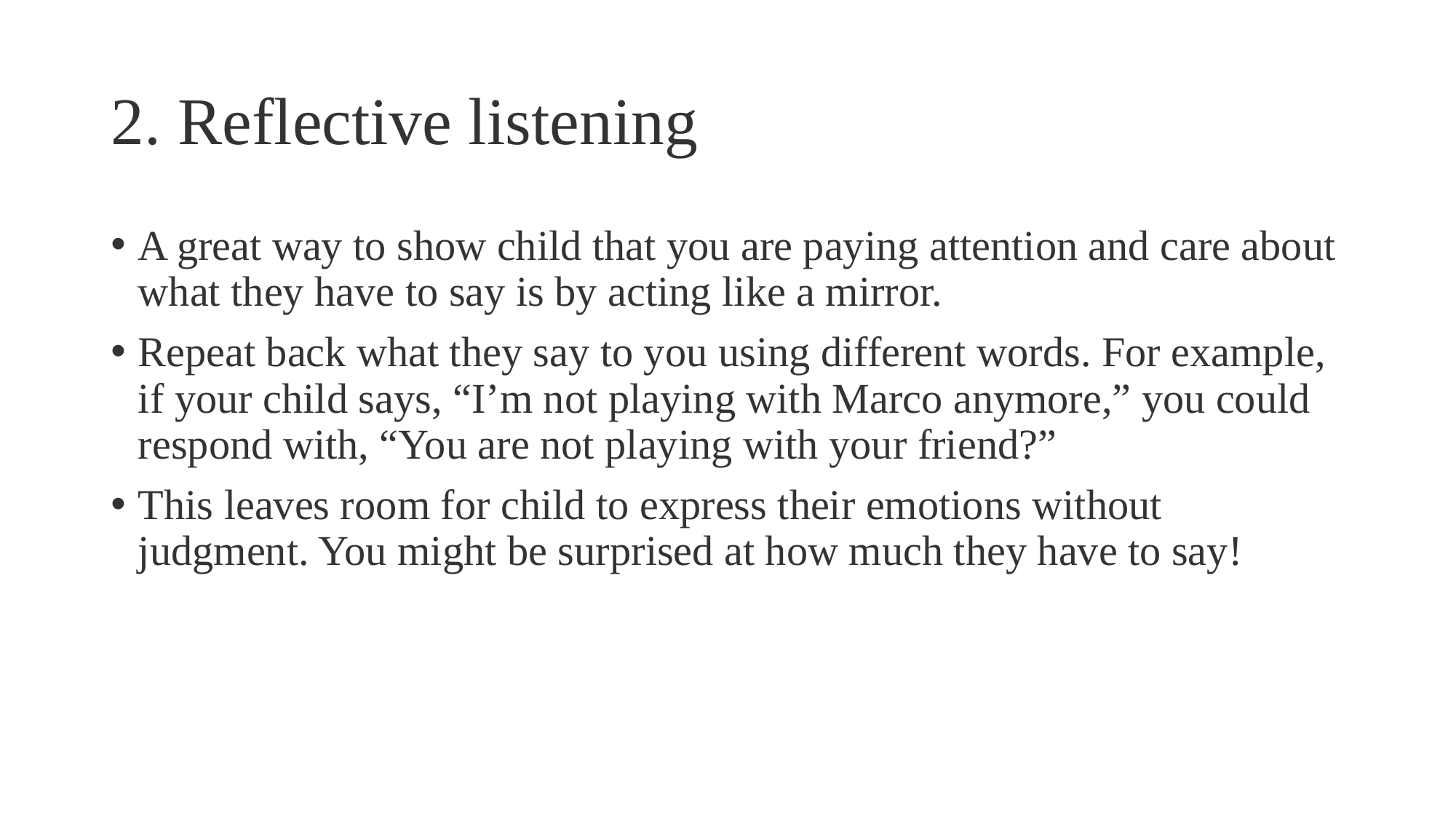

# 2. Reflective listening
A great way to show child that you are paying attention and care about what they have to say is by acting like a mirror.
Repeat back what they say to you using different words. For example, if your child says, “I’m not playing with Marco anymore,” you could respond with, “You are not playing with your friend?”
This leaves room for child to express their emotions without judgment. You might be surprised at how much they have to say!